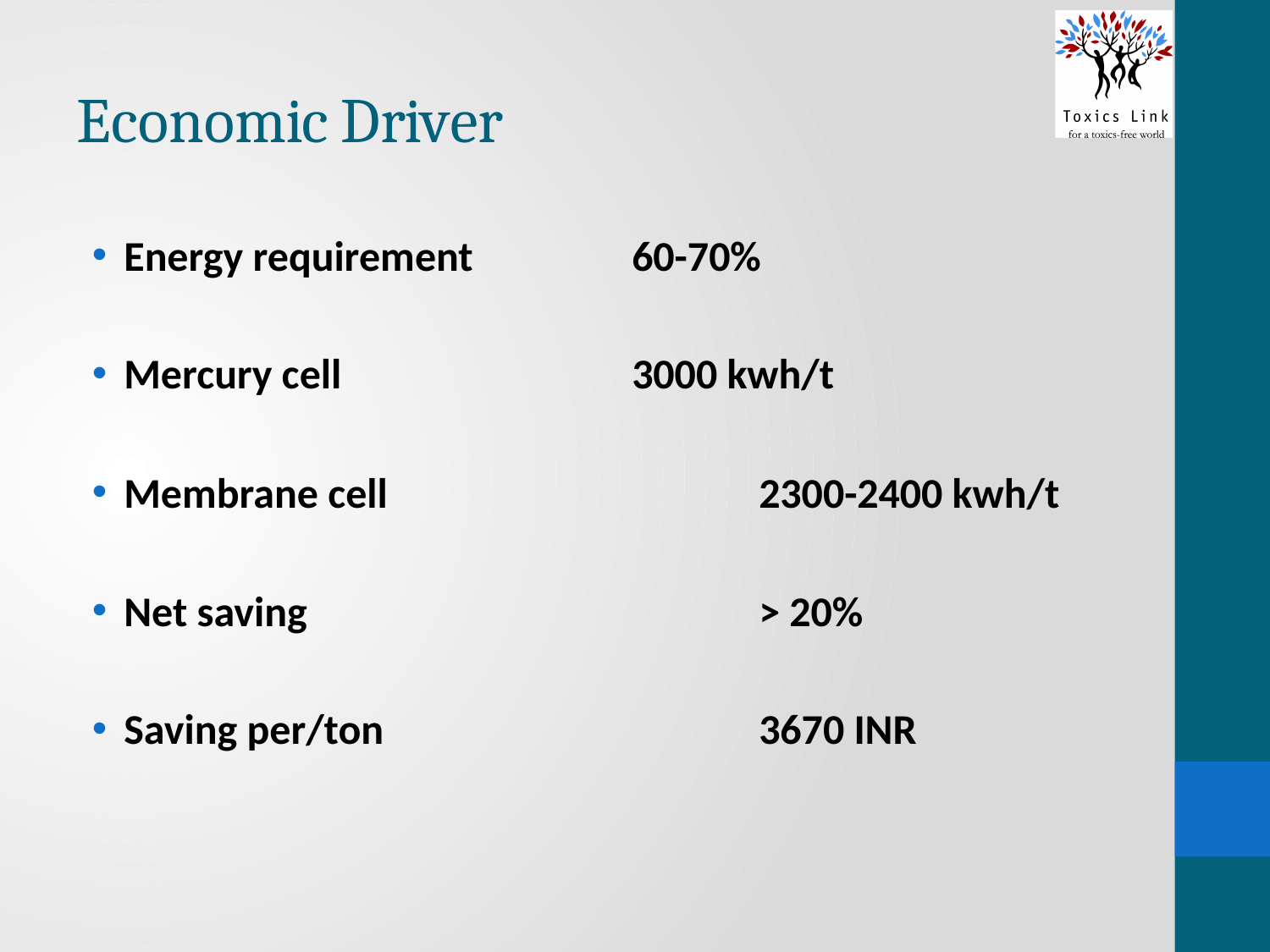

# Economic Driver
Energy requirement		60-70%

Mercury cell			3000 kwh/t

Membrane cell			2300-2400 kwh/t

Net saving				> 20%

Saving per/ton			3670 INR